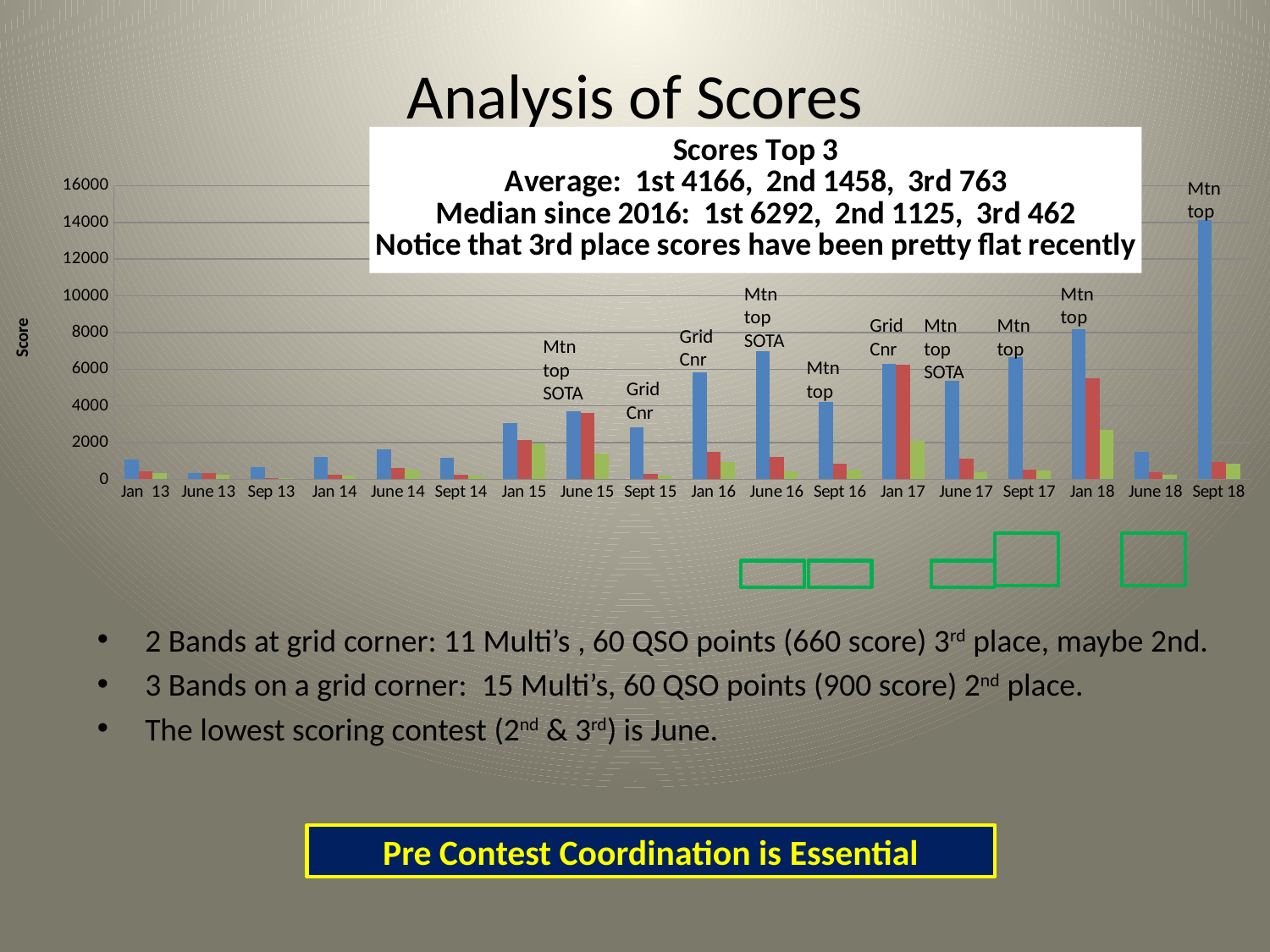

# Analysis of Scores

### Chart: Scores Top 3
Average:  1st 4166,  2nd 1458,  3rd 763
Median since 2016:  1st 6292,  2nd 1125,  3rd 462
Notice that 3rd place scores have been pretty flat recently

| Category | 1st | 2nd | 3rd |
|---|---|---|---|
| Jan  13 | 1080.0 | 441.0 | 324.0 |
| June 13 | 360.0 | 321.0 | 242.0 |
| Sep 13 | 688.0 | 75.0 | 56.0 |
| Jan 14 | 1218.0 | 232.0 | 189.0 |
| June 14 | 1650.0 | 616.0 | 510.0 |
| Sept 14 | 1157.0 | 243.0 | 224.0 |
| Jan 15 | 3080.0 | 2136.0 | 1935.0 |
| June 15 | 3725.0 | 3612.0 | 1425.0 |
| Sept 15 | 2835.0 | 306.0 | 189.0 |
| Jan 16 | 5842.0 | 1500.0 | 924.0 |
| June 16 | 6976.0 | 1215.0 | 430.0 |
| Sept 16 | 4221.0 | 855.0 | 530.0 |
| Jan 17 | 6292.0 | 6231.0 | 2098.0 |
| June 17 | 5370.0 | 1125.0 | 406.0 |
| Sept 17 | 6669.0 | 506.0 | 462.0 |
| Jan 18 | 8172.0 | 5520.0 | 2704.0 |
| June 18 | 1500.0 | 396.0 | 244.0 |
| Sept 18 | 14154.0 | 920.0 | 847.0 |
Mtn
top
Mtn
top
SOTA
Mtn
top
Grid
Cnr
Mtn
top
SOTA
Mtn
top
Grid
Cnr
Mtn
top
SOTA
Mtn
top
Grid
Cnr

2 Bands at grid corner: 11 Multi’s , 60 QSO points (660 score) 3rd place, maybe 2nd.
3 Bands on a grid corner:  15 Multi’s, 60 QSO points (900 score) 2nd place.
The lowest scoring contest (2nd & 3rd) is June.

Pre Contest Coordination is Essential